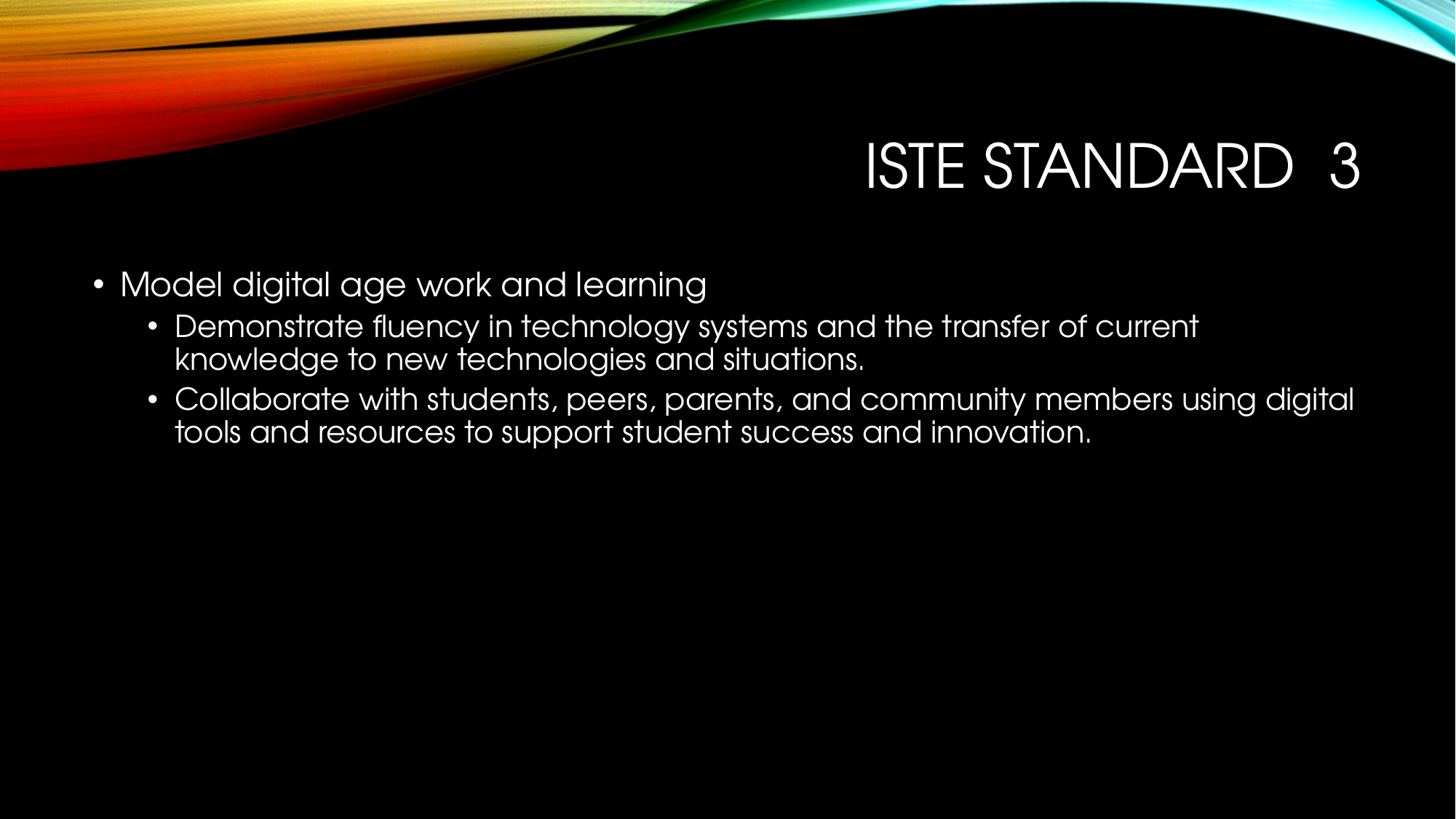

# ISTE Standard  3
Model digital age work and learning
Demonstrate fluency in technology systems and the transfer of current knowledge to new technologies and situations.
Collaborate with students, peers, parents, and community members using digital tools and resources to support student success and innovation.